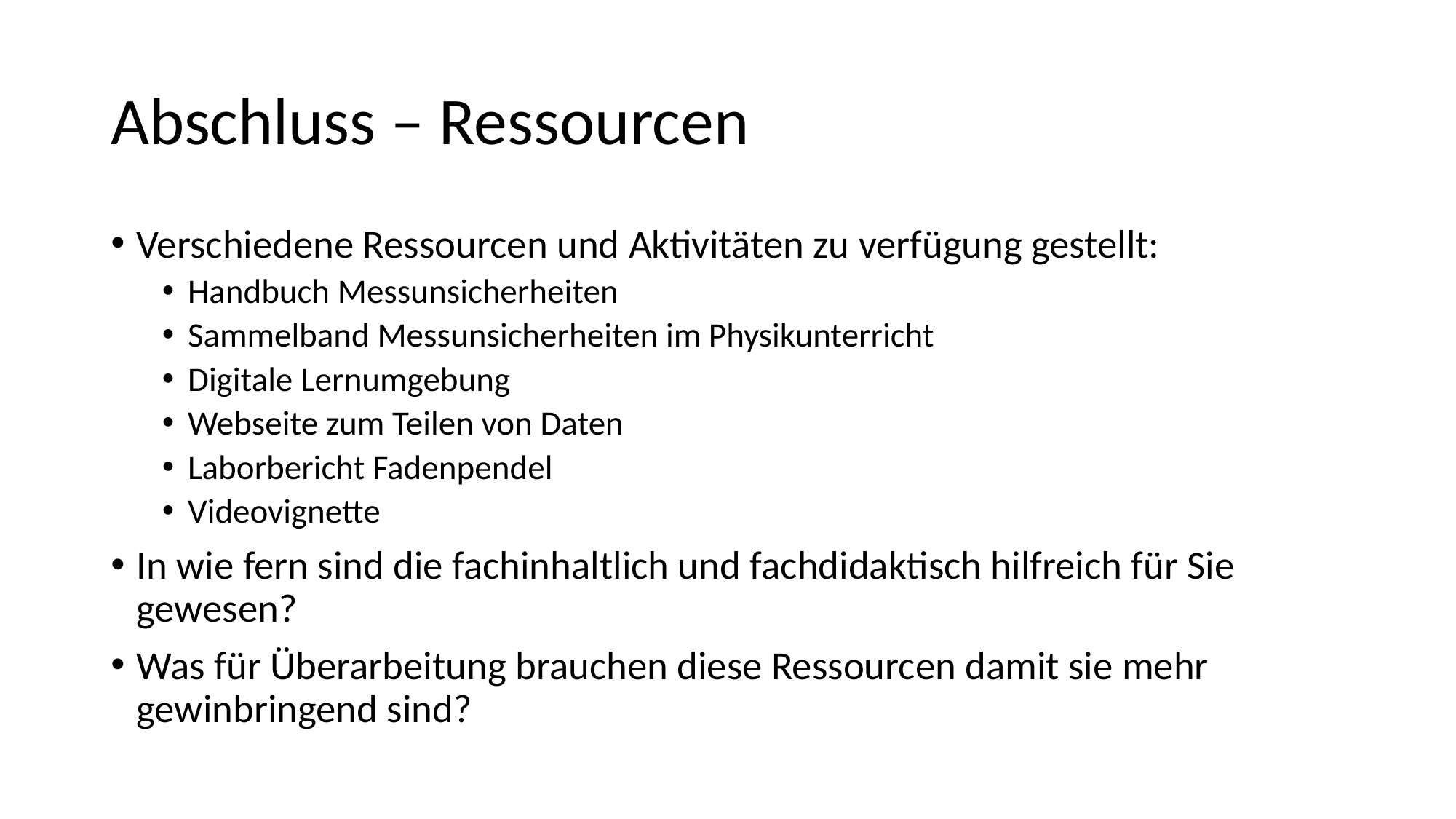

# Abschluss – Ressourcen
Verschiedene Ressourcen und Aktivitäten zu verfügung gestellt:
Handbuch Messunsicherheiten
Sammelband Messunsicherheiten im Physikunterricht
Digitale Lernumgebung
Webseite zum Teilen von Daten
Laborbericht Fadenpendel
Videovignette
In wie fern sind die fachinhaltlich und fachdidaktisch hilfreich für Sie gewesen?
Was für Überarbeitung brauchen diese Ressourcen damit sie mehr gewinbringend sind?